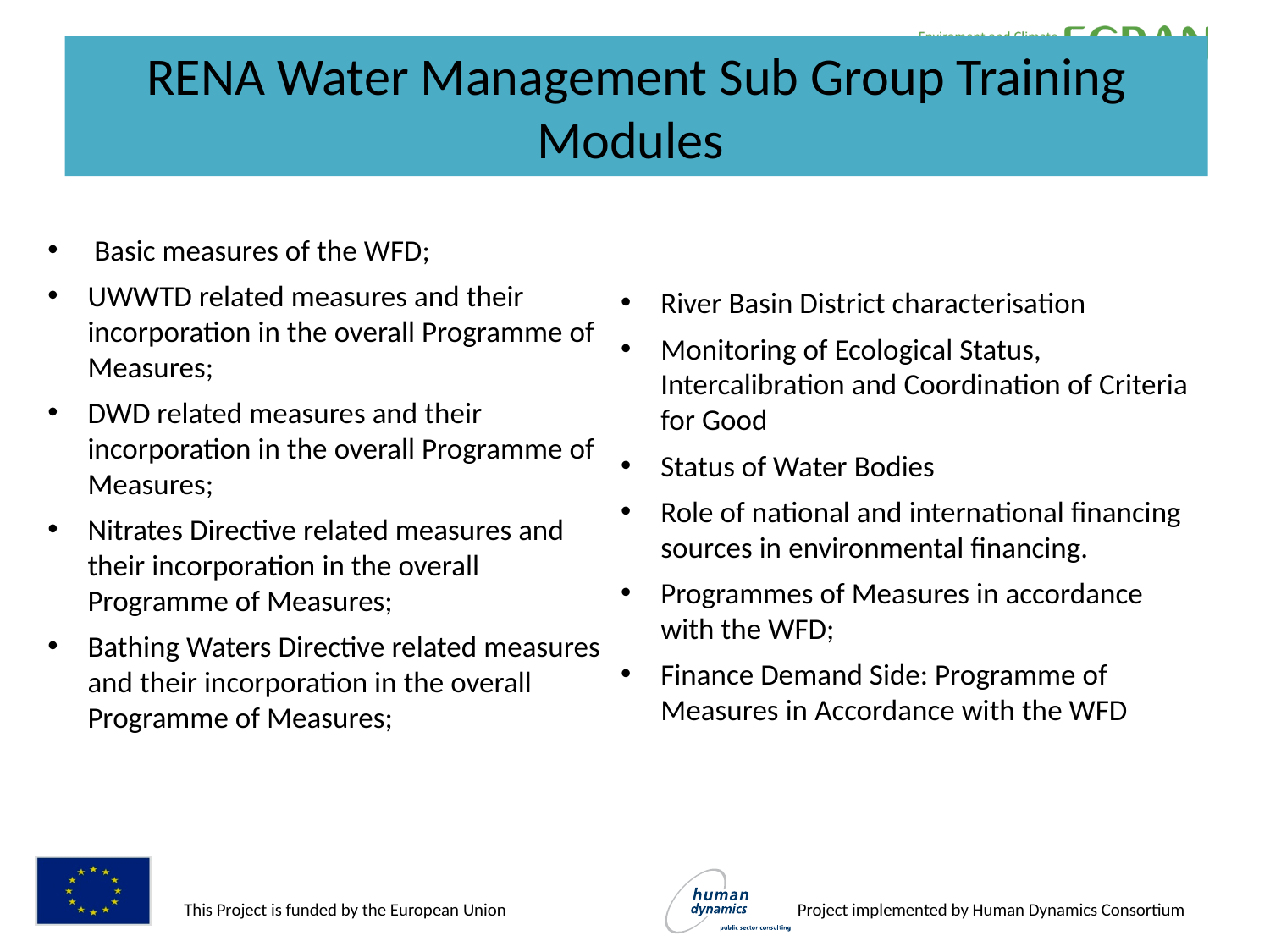

# RENA Water Management Sub Group Training Modules

 Basic measures of the WFD;
UWWTD related measures and their incorporation in the overall Programme of Measures;
DWD related measures and their incorporation in the overall Programme of Measures;
Nitrates Directive related measures and their incorporation in the overall Programme of Measures;
Bathing Waters Directive related measures and their incorporation in the overall Programme of Measures;

River Basin District characterisation
Monitoring of Ecological Status, Intercalibration and Coordination of Criteria for Good
Status of Water Bodies
Role of national and international financing sources in environmental financing.
Programmes of Measures in accordance with the WFD;
Finance Demand Side: Programme of Measures in Accordance with the WFD